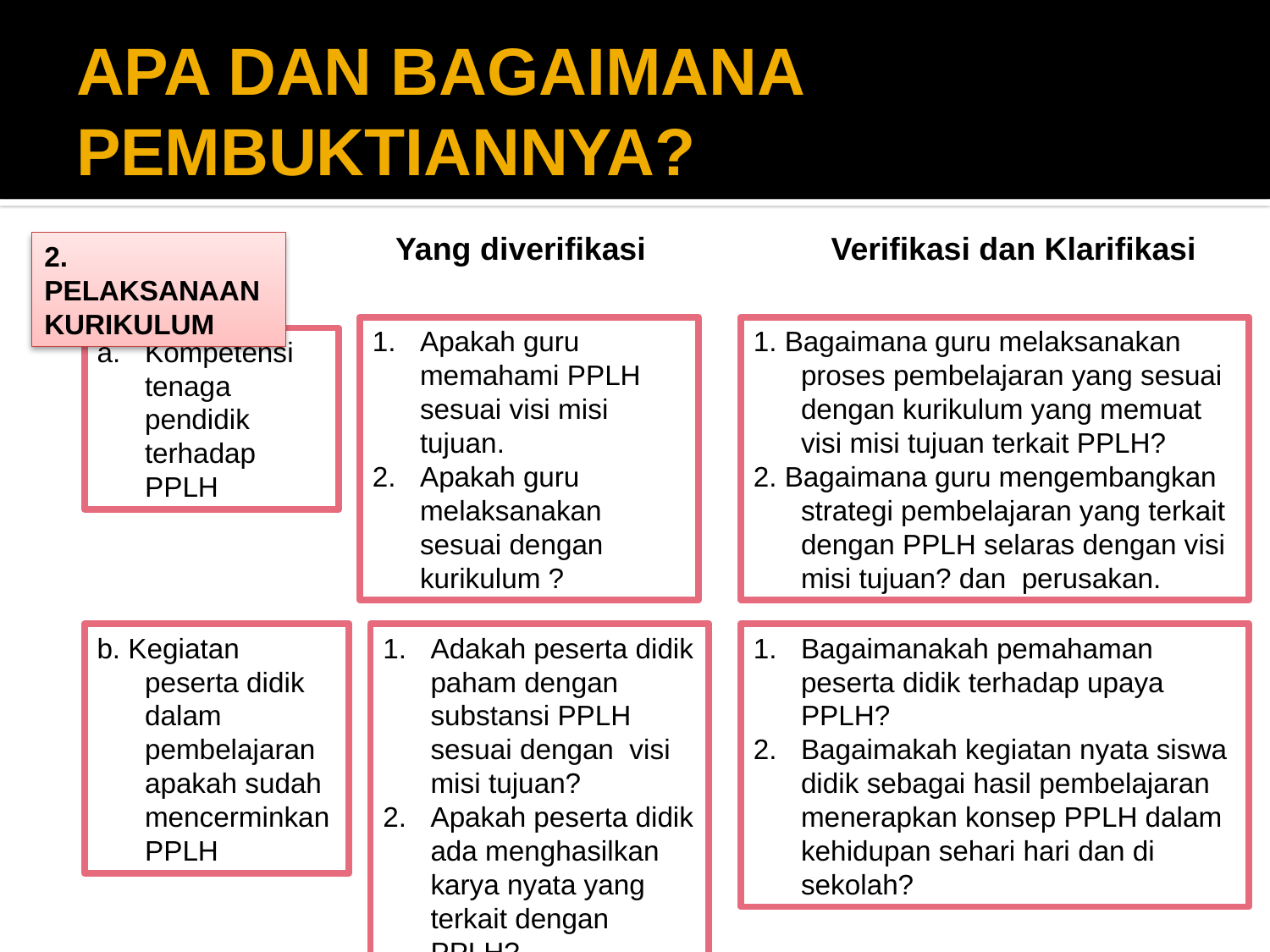

# APA DAN BAGAIMANA PEMBUKTIANNYA?
Yang diverifikasi
Verifikasi dan Klarifikasi
2. PELAKSANAAN KURIKULUM
Apakah guru memahami PPLH sesuai visi misi tujuan.
Apakah guru  melaksanakan sesuai dengan  kurikulum ?
1. Bagaimana guru melaksanakan proses pembelajaran yang sesuai dengan kurikulum yang memuat visi misi tujuan terkait PPLH?
2. Bagaimana guru mengembangkan strategi pembelajaran yang terkait dengan PPLH selaras dengan visi misi tujuan? dan  perusakan.
Kompetensi tenaga pendidik terhadap PPLH
b. Kegiatan  peserta didik dalam  pembelajaran apakah sudah mencerminkan PPLH
Adakah peserta didik paham dengan  substansi PPLH sesuai dengan  visi misi tujuan?
Apakah peserta didik ada menghasilkan karya nyata yang terkait dengan PPLH?
Bagaimanakah pemahaman peserta didik terhadap upaya PPLH?
Bagaimakah kegiatan nyata siswa didik sebagai hasil pembelajaran menerapkan konsep PPLH dalam kehidupan sehari hari dan di sekolah?